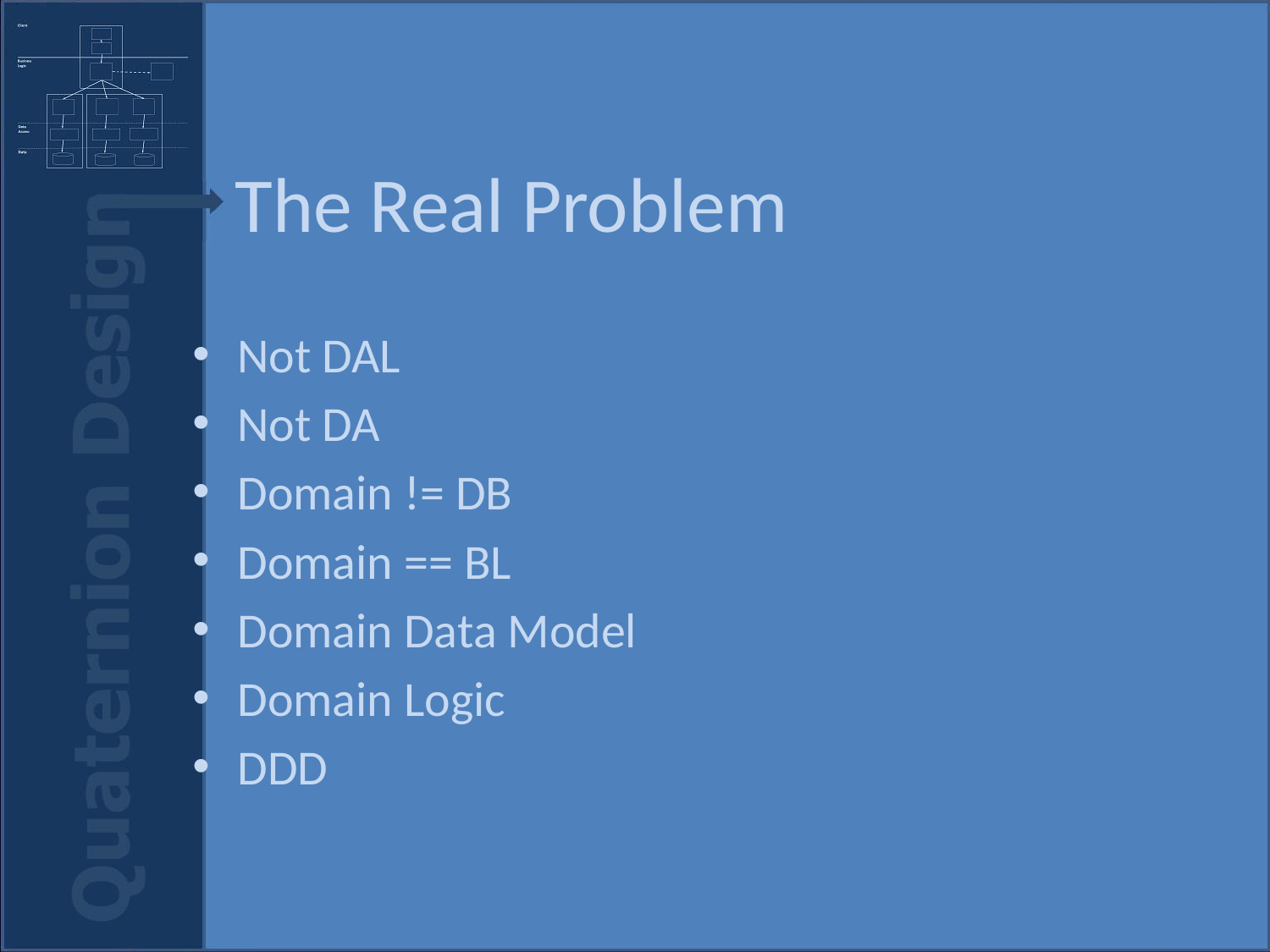

# The Real Problem
Not DAL
Not DA
Domain != DB
Domain == BL
Domain Data Model
Domain Logic
DDD